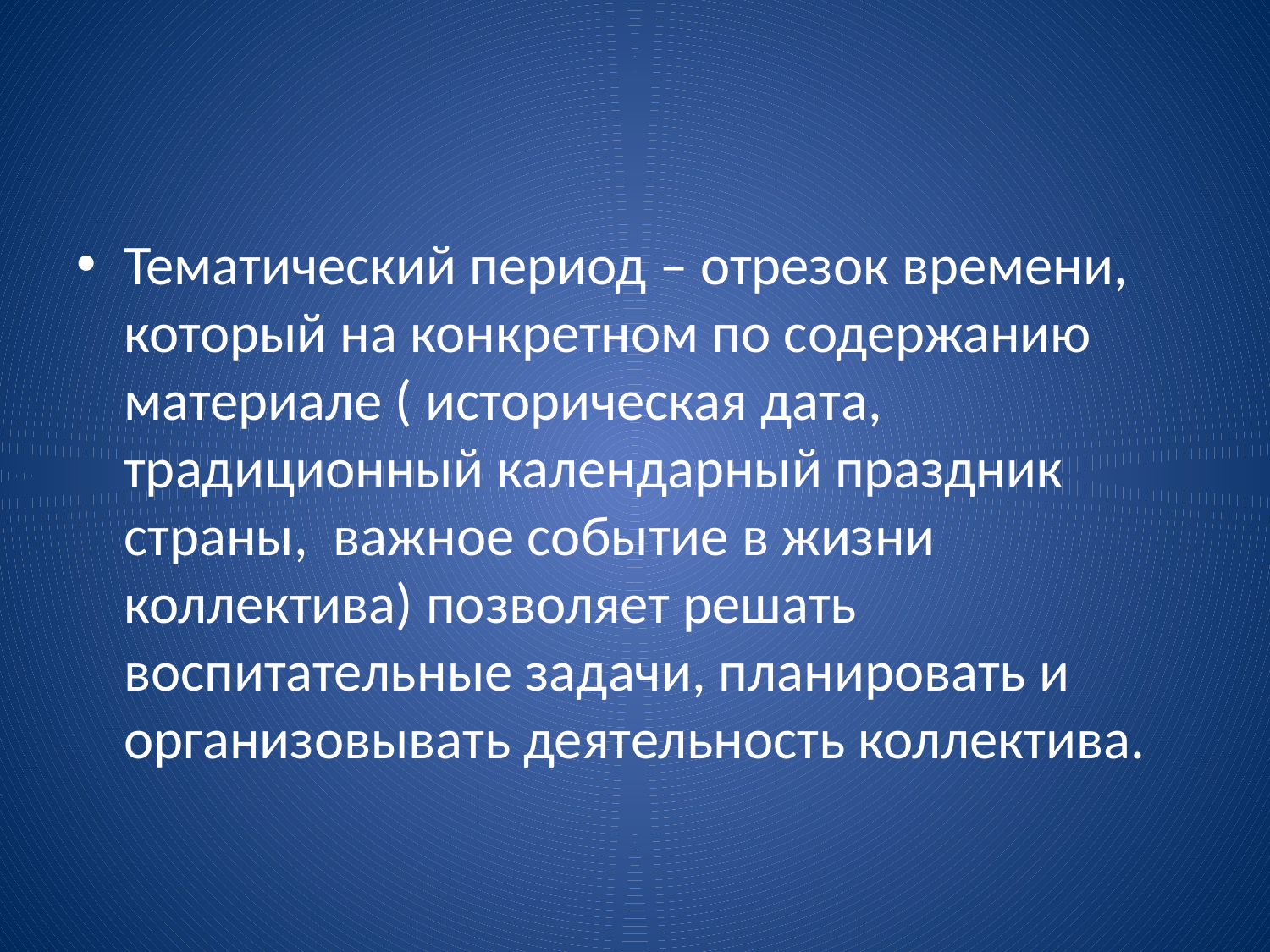

#
Тематический период – отрезок времени, который на конкретном по содержанию материале ( историческая дата, традиционный календарный праздник страны,  важное событие в жизни коллектива) позволяет решать воспитательные задачи, планировать и организовывать деятельность коллектива.